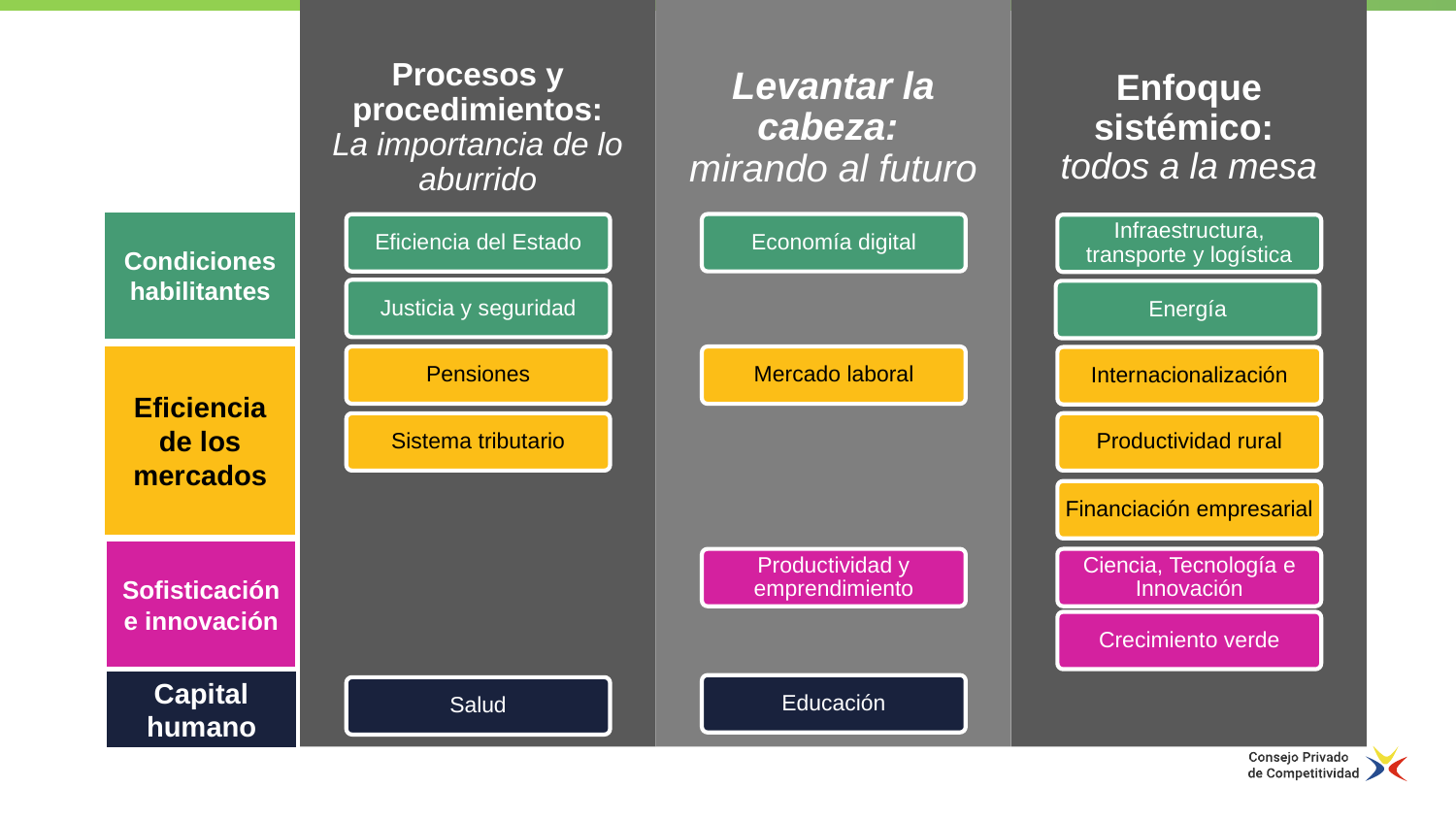

Procesos y procedimientos:
La importancia de lo aburrido
Levantar la cabeza:
mirando al futuro
Enfoque sistémico:
todos a la mesa
Condiciones habilitantes
Economía digital
Eficiencia del Estado
Infraestructura, transporte y logística
Justicia y seguridad
Energía
Eficiencia de los mercados
Pensiones
Mercado laboral
Internacionalización
Productividad rural
Sistema tributario
Financiación empresarial
Sofisticación e innovación
Ciencia, Tecnología e Innovación
Productividad y emprendimiento
Crecimiento verde
Capital humano
Educación
Salud